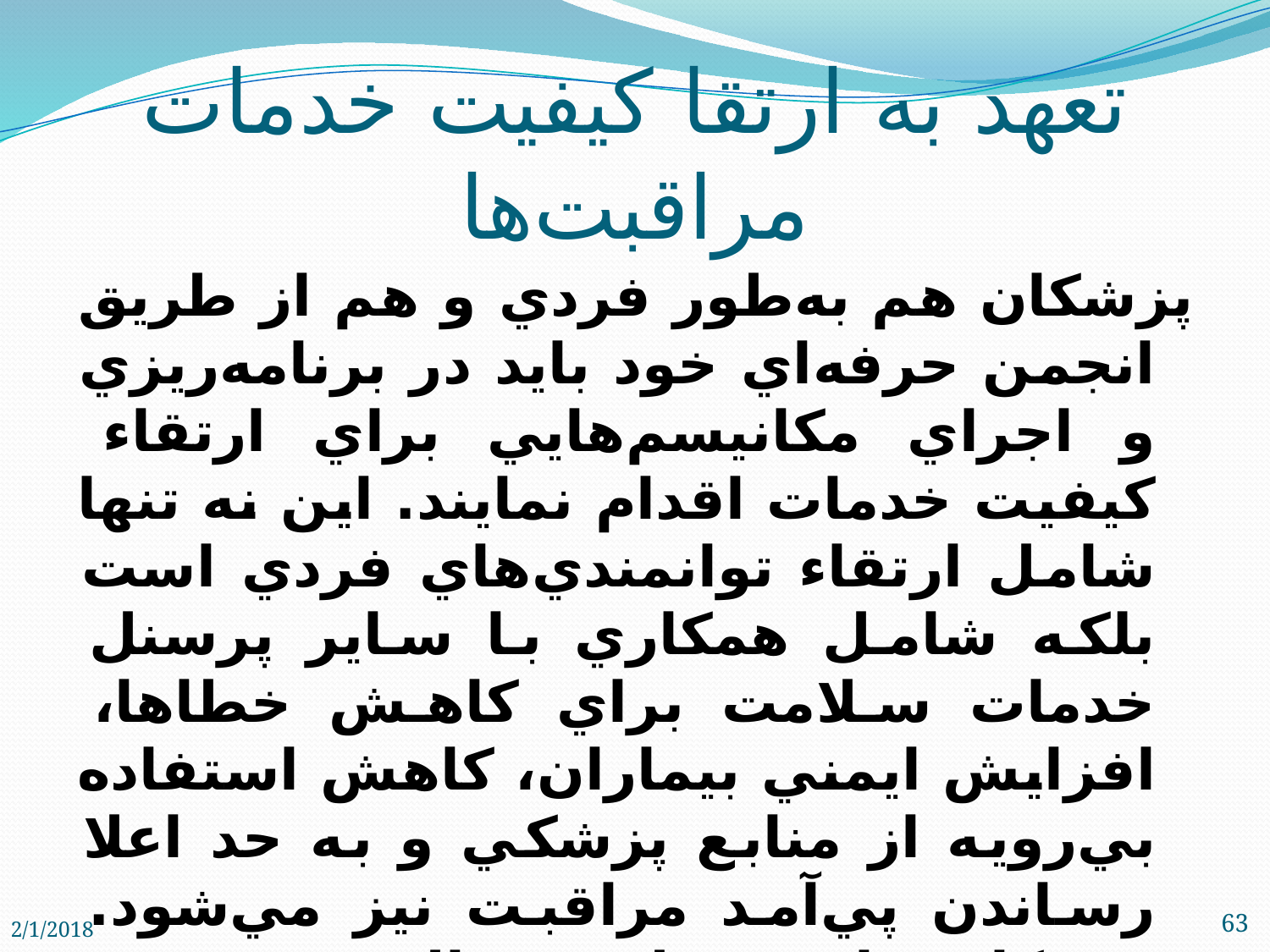

# تعهد به ارتقا كيفيت خدمات مراقبت‌ها
پزشكان هم به‌طور فردي و هم از طريق انجمن حرفه‌اي خود بايد در برنامه‌ريزي و اجراي مكانيسم‌هايي براي ارتقاء كيفيت خدمات اقدام نمايند. اين نه تنها شامل ارتقاء توانمندي‌هاي فردي است بلكه شامل همكاري با ساير پرسنل خدمات سلامت براي كاهش خطاها، افزايش ايمني بيماران، كاهش استفاده بي‌رويه از منابع پزشكي و به حد اعلا رساندن پي‌آمد مراقبت نيز مي‌شود. پزشكان بايد به‌طور فعال در بهبود اندازه گيري كيفيت خدمات و استفاده از آن در ارزيابي معمول كارآيي افراد، سازمان‌ها و سيستم‌ سلامت بكوشند.
2/1/2018
63